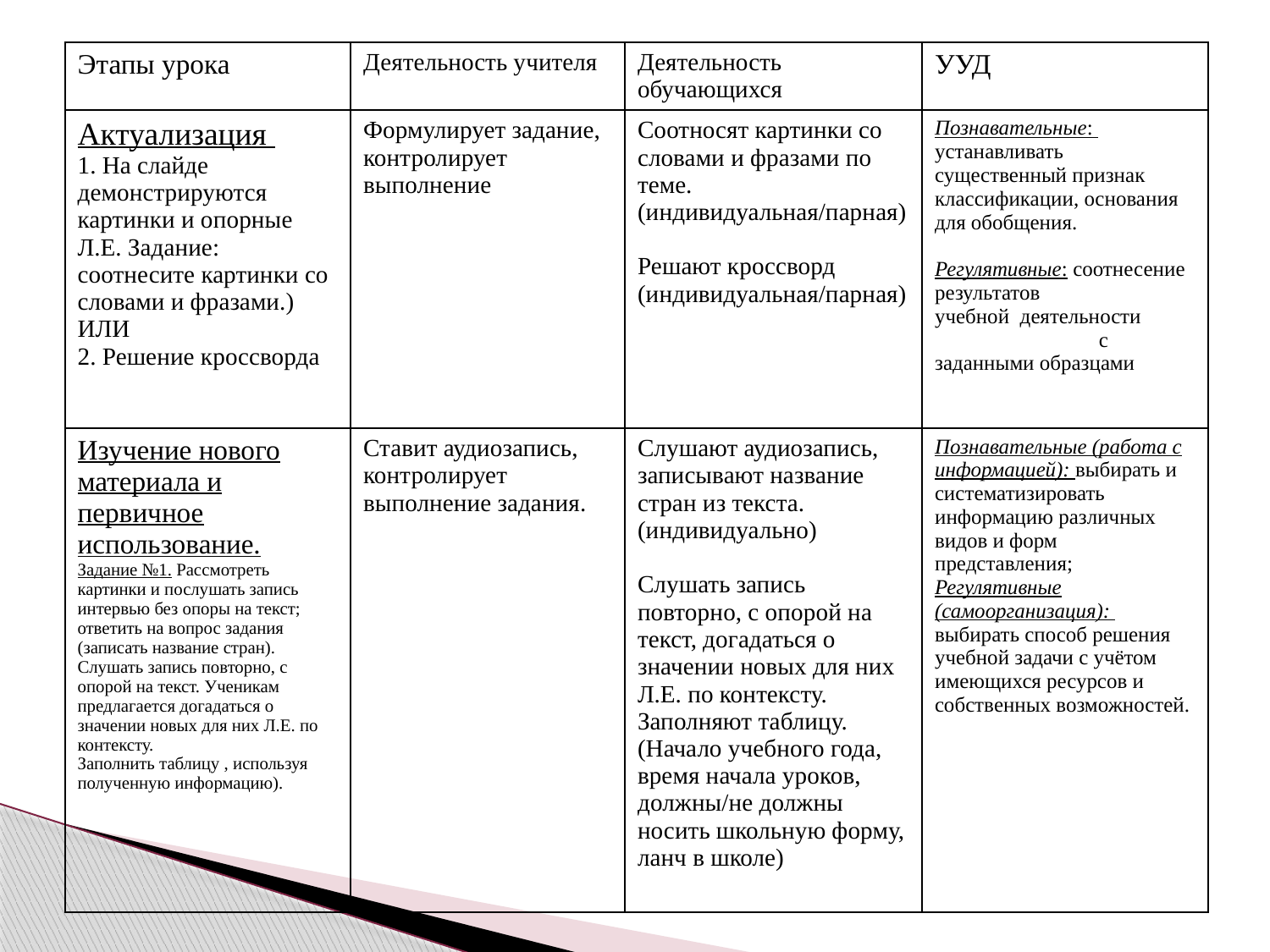

#
| Этапы урока | Деятельность учителя | Деятельность обучающихся | УУД |
| --- | --- | --- | --- |
| Актуализация 1. На слайде демонстрируются картинки и опорные Л.Е. Задание: соотнесите картинки со словами и фразами.) ИЛИ 2. Решение кроссворда | Формулирует задание, контролирует выполнение | Соотносят картинки со словами и фразами по теме. (индивидуальная/парная) Решают кроссворд (индивидуальная/парная) | Познавательные: устанавливать существенный признак классификации, основания для обобщения. Регулятивные: соотнесение результатов учебной деятельности с заданными образцами |
| Изучение нового материала и первичное использование. Задание №1. Рассмотреть картинки и послушать запись интервью без опоры на текст; ответить на вопрос задания (записать название стран). Слушать запись повторно, с опорой на текст. Ученикам предлагается догадаться о значении новых для них Л.Е. по контексту. Заполнить таблицу , используя полученную информацию). | Ставит аудиозапись, контролирует выполнение задания. | Слушают аудиозапись, записывают название стран из текста. (индивидуально) Слушать запись повторно, с опорой на текст, догадаться о значении новых для них Л.Е. по контексту. Заполняют таблицу. (Начало учебного года, время начала уроков, должны/не должны носить школьную форму, ланч в школе) | Познавательные (работа с информацией): выбирать и систематизировать информацию различных видов и форм представления; Регулятивные (самоорганизация): выбирать способ решения учебной задачи с учётом имеющихся ресурсов и собственных возможностей. |